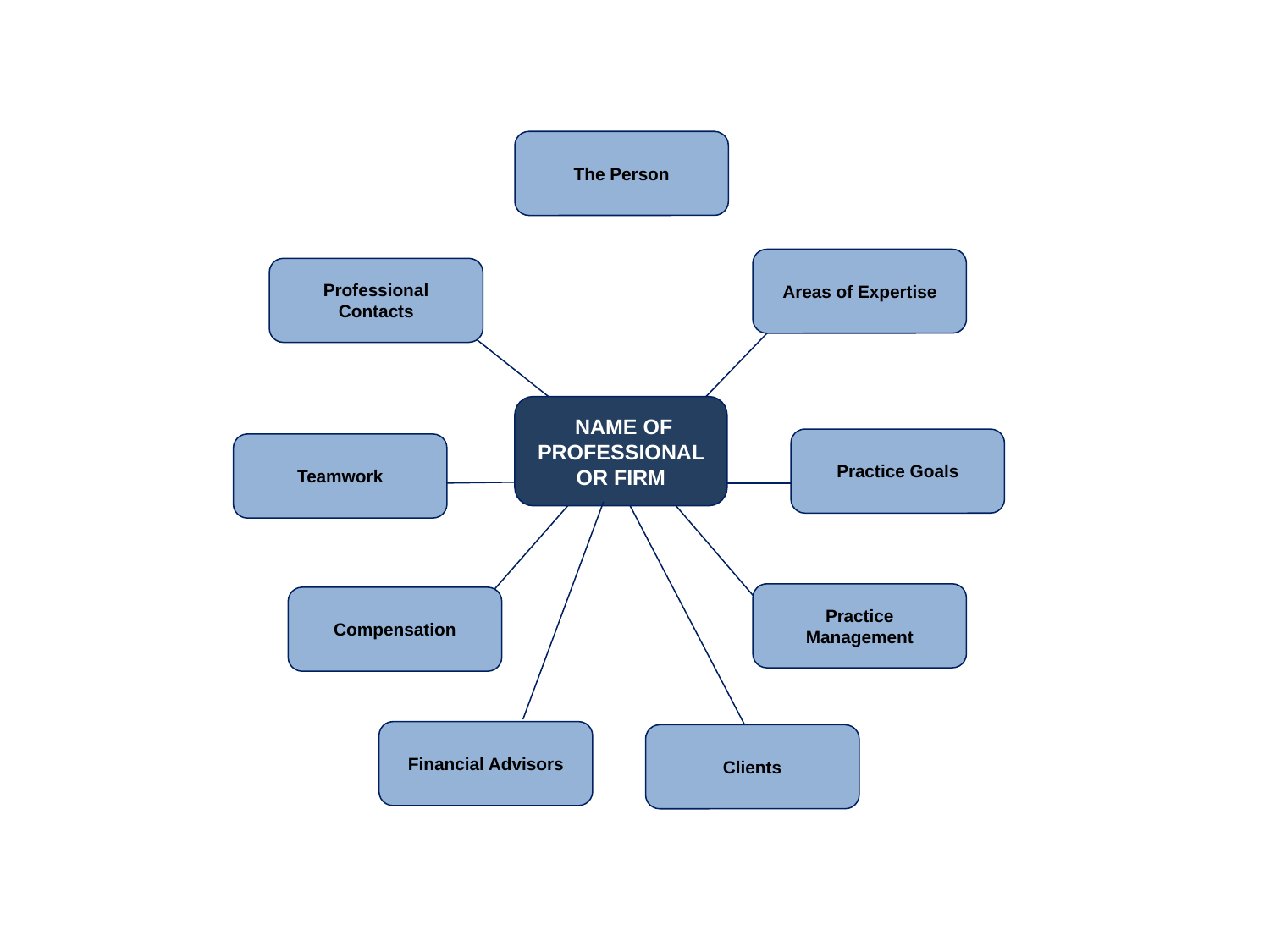

The Person
Areas of Expertise
Professional Contacts
 NAME OF PROFESSIONAL OR FIRM
Practice Goals
Teamwork
Practice Management
Compensation
Financial Advisors
Clients